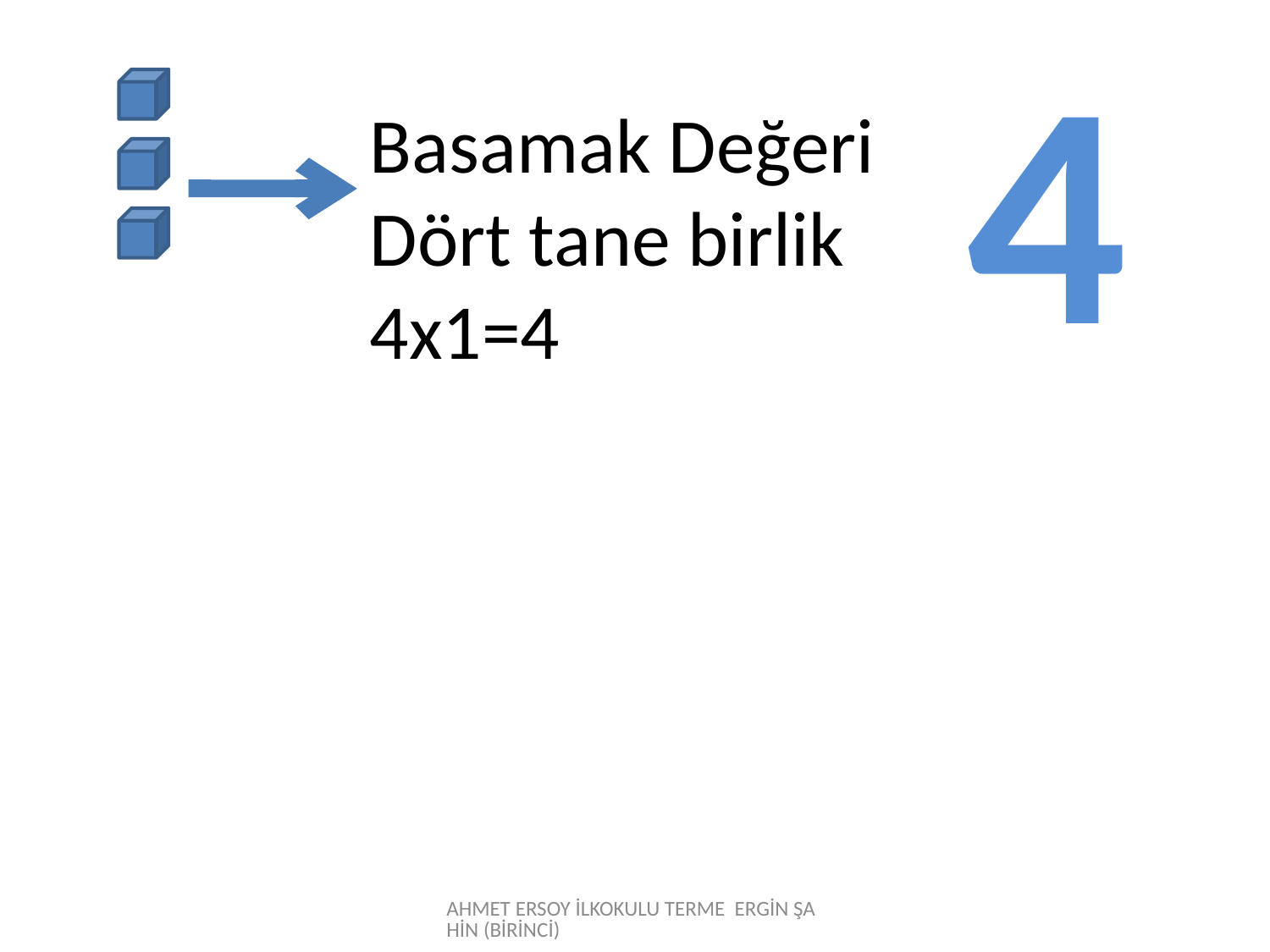

4

Basamak Değeri
Dört tane birlik
4x1=4

AHMET ERSOY İLKOKULU TERME  ERGİN ŞAHİN (BİRİNCİ)